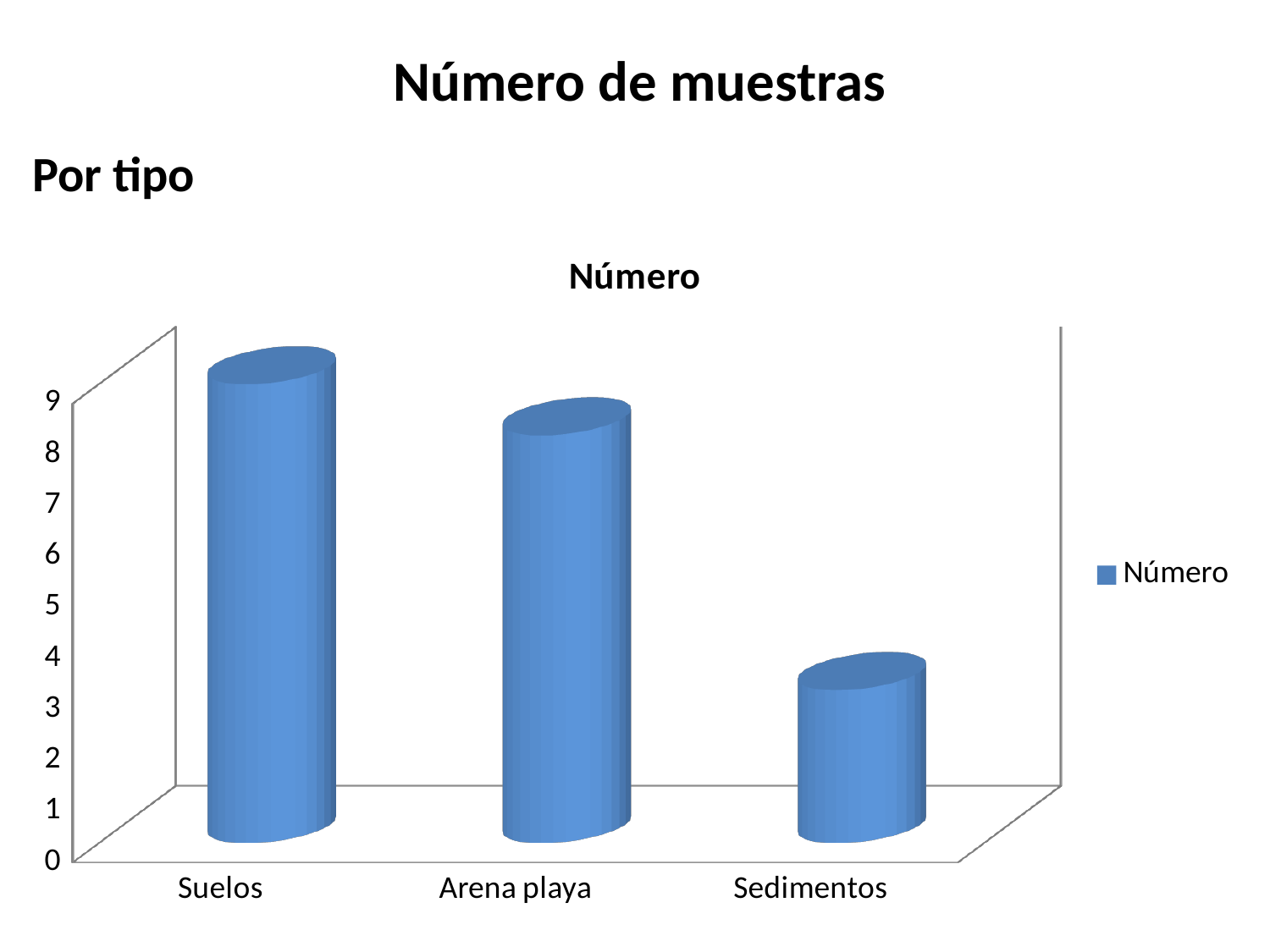

# Número de muestras
Por tipo

[unsupported chart]